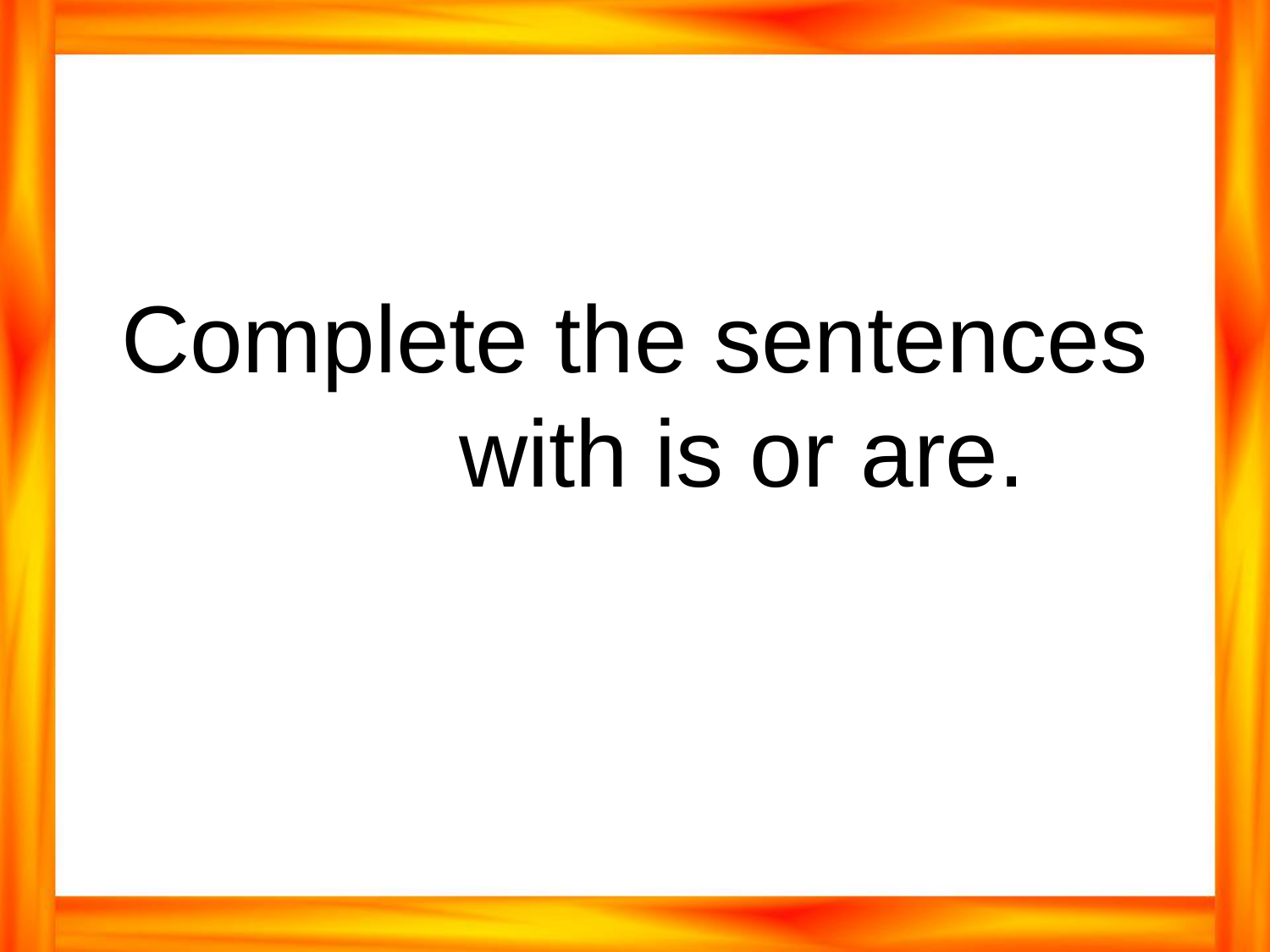

#

 Complete the sentences        with is or are.